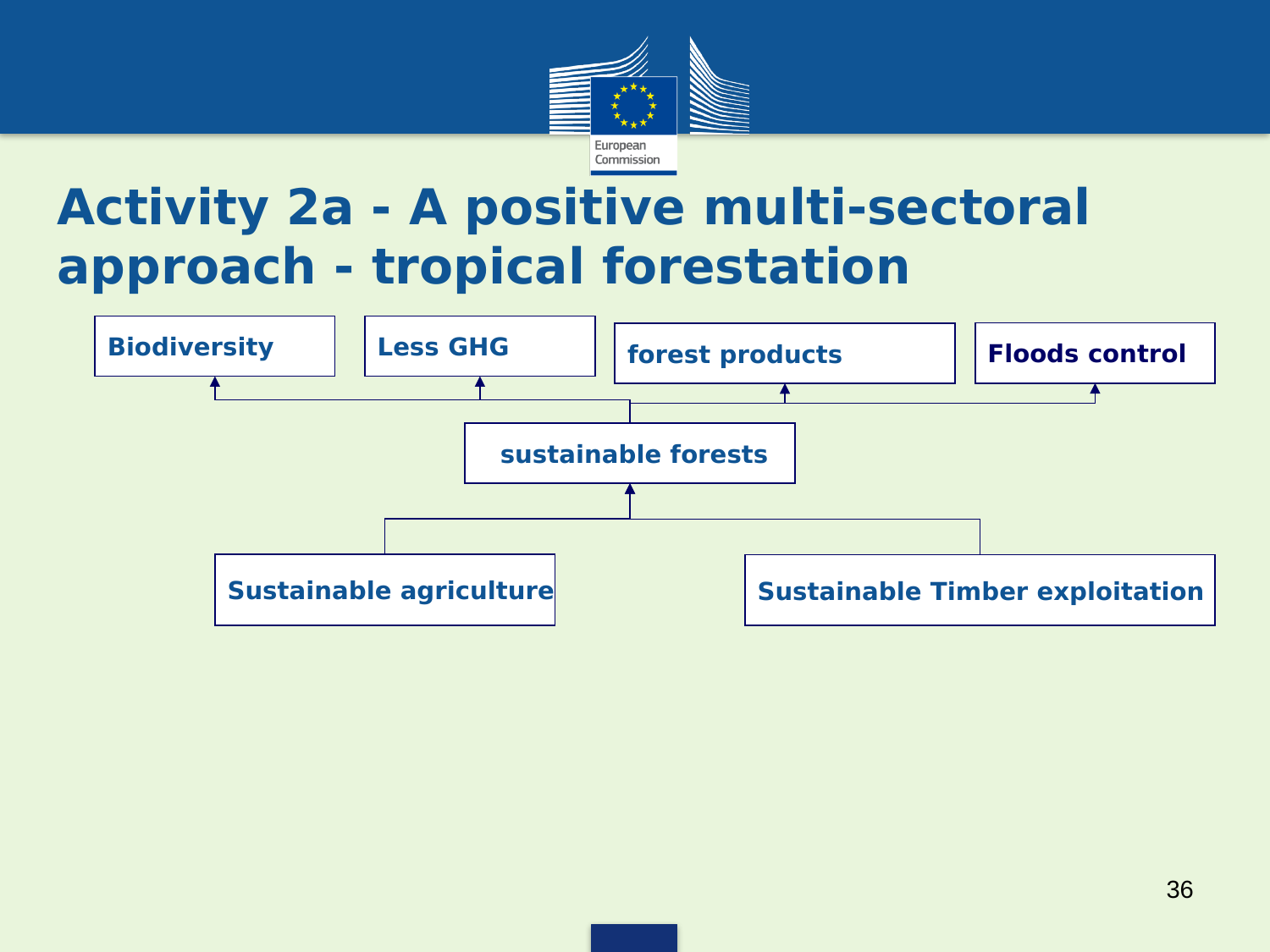

Activity 2a - A positive multi-sectoral approach - tropical forestation
Biodiversity
Less GHG
Floods control
forest products
 sustainable forests
Sustainable agriculture
Sustainable Timber exploitation
36